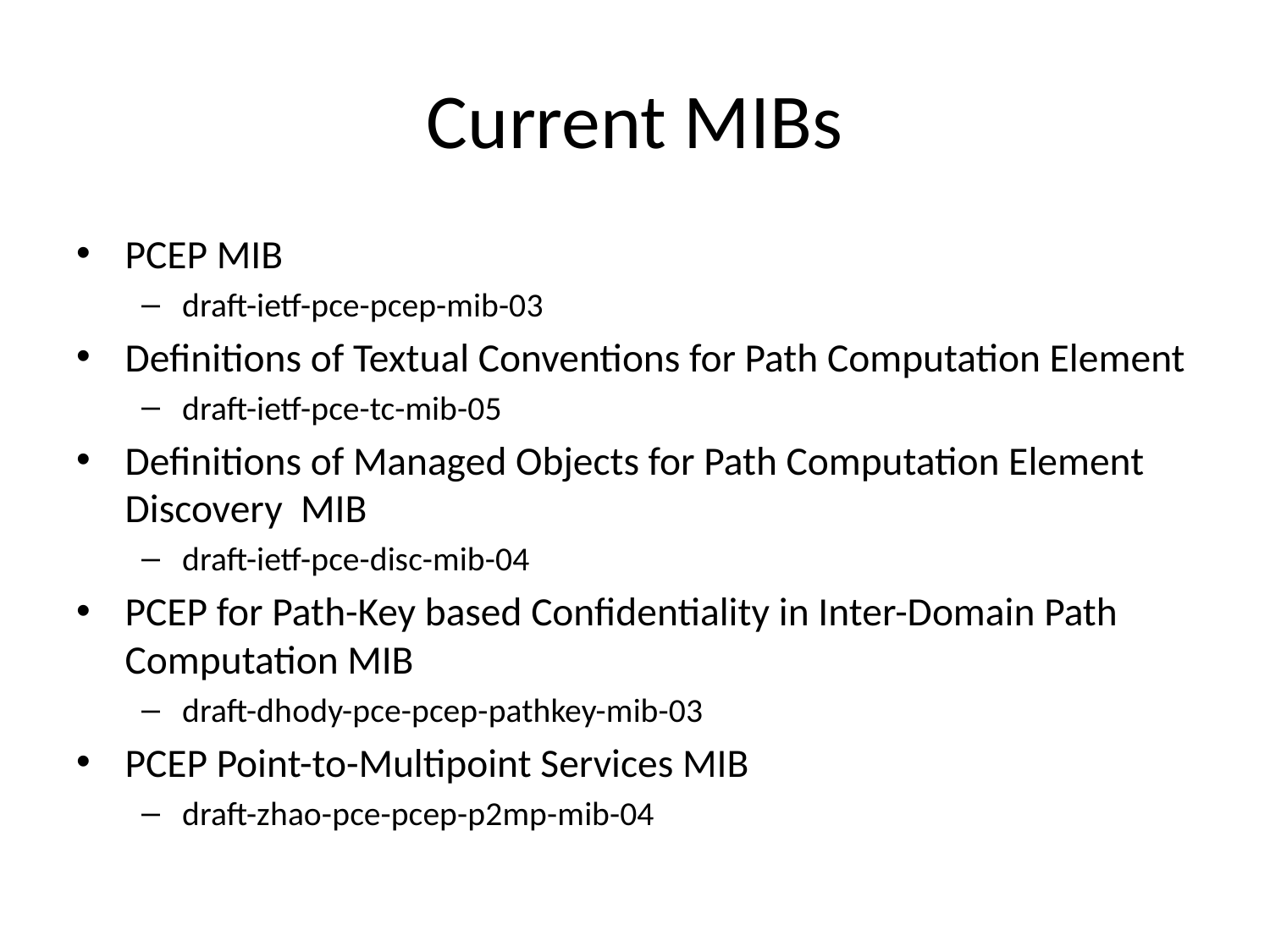

# Current MIBs
PCEP MIB
draft-ietf-pce-pcep-mib-03
Definitions of Textual Conventions for Path Computation Element
draft-ietf-pce-tc-mib-05
Definitions of Managed Objects for Path Computation Element Discovery  MIB
draft-ietf-pce-disc-mib-04
PCEP for Path-Key based Confidentiality in Inter-Domain Path Computation MIB
draft-dhody-pce-pcep-pathkey-mib-03
PCEP Point-to-Multipoint Services MIB
draft-zhao-pce-pcep-p2mp-mib-04